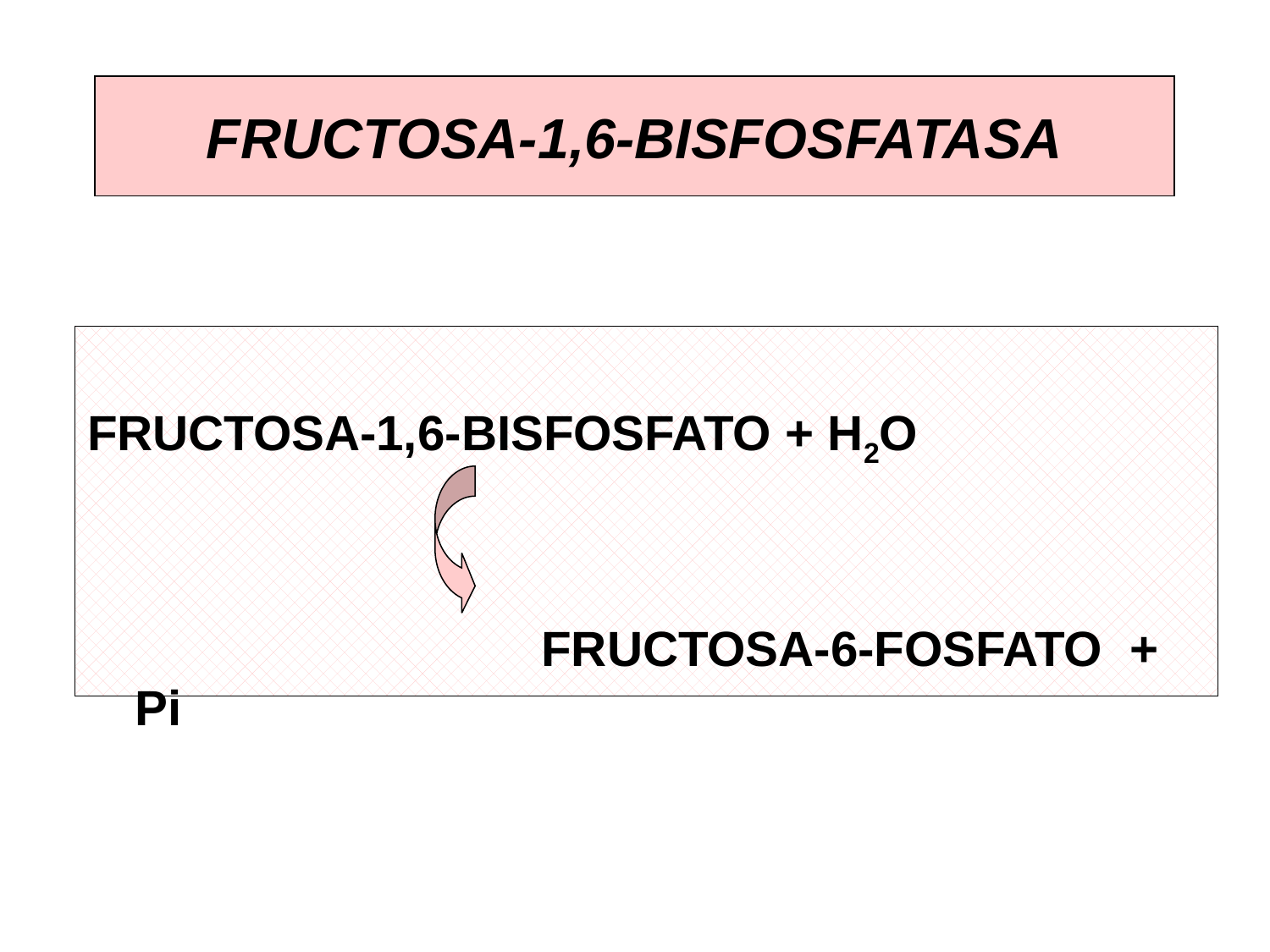

# FRUCTOSA-1,6-BISFOSFATASA

FRUCTOSA-1,6-BISFOSFATO + H2O

                                 FRUCTOSA-6-FOSFATO  + Pi